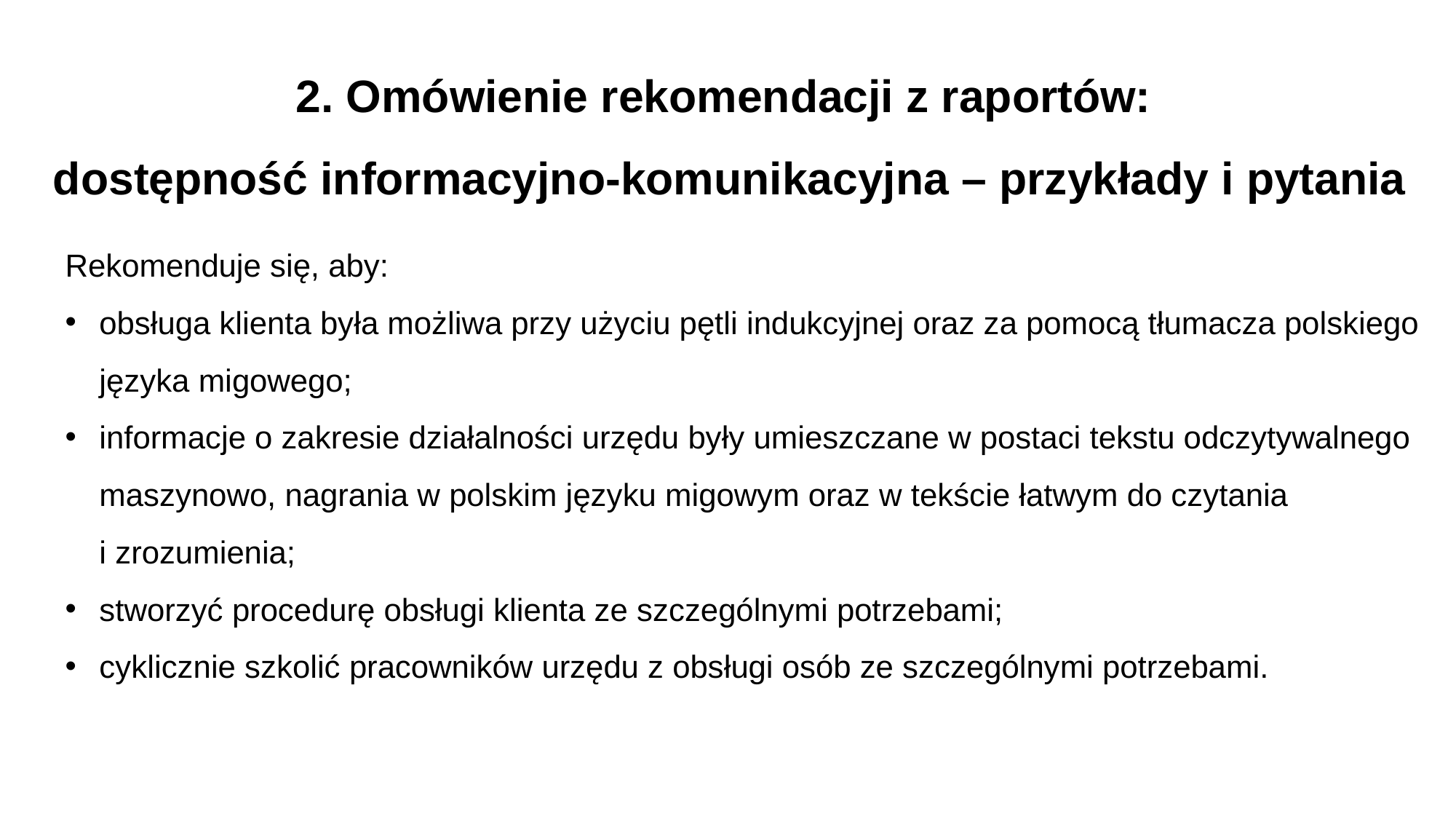

# 2. Omówienie rekomendacji z raportów: dostępność informacyjno-komunikacyjna – przykłady i pytania
Rekomenduje się, aby:
obsługa klienta była możliwa przy użyciu pętli indukcyjnej oraz za pomocą tłumacza polskiego języka migowego;
informacje o zakresie działalności urzędu były umieszczane w postaci tekstu odczytywalnego maszynowo, nagrania w polskim języku migowym oraz w tekście łatwym do czytania
i zrozumienia;
stworzyć procedurę obsługi klienta ze szczególnymi potrzebami;
cyklicznie szkolić pracowników urzędu z obsługi osób ze szczególnymi potrzebami.